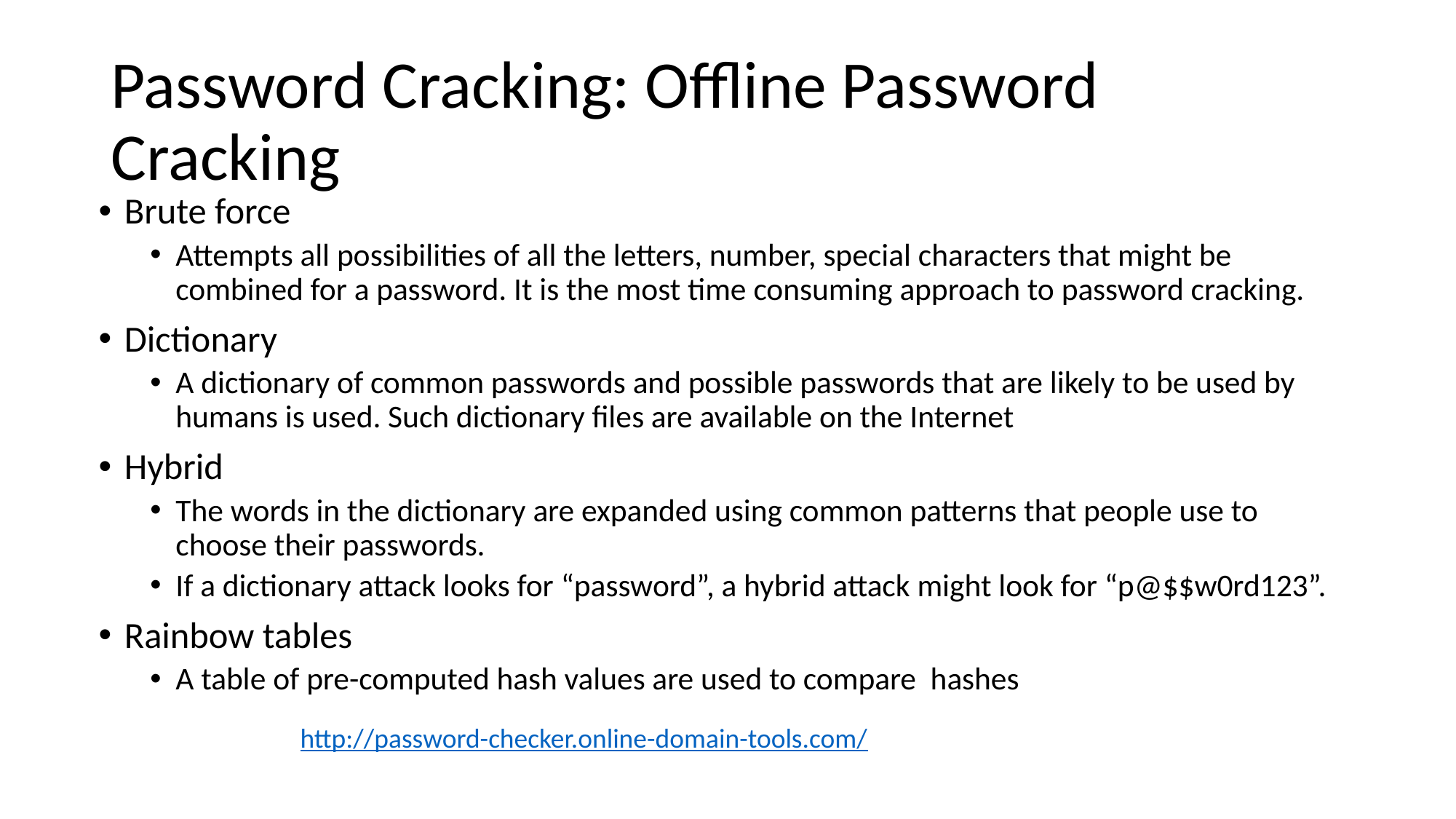

# Password Cracking: Offline Password Cracking
Brute force
Attempts all possibilities of all the letters, number, special characters that might be combined for a password. It is the most time consuming approach to password cracking.
Dictionary
A dictionary of common passwords and possible passwords that are likely to be used by humans is used. Such dictionary files are available on the Internet
Hybrid
The words in the dictionary are expanded using common patterns that people use to choose their passwords.
If a dictionary attack looks for “password”, a hybrid attack might look for “p@$$w0rd123”.
Rainbow tables
A table of pre-computed hash values are used to compare  hashes

http://password-checker.online-domain-tools.com/